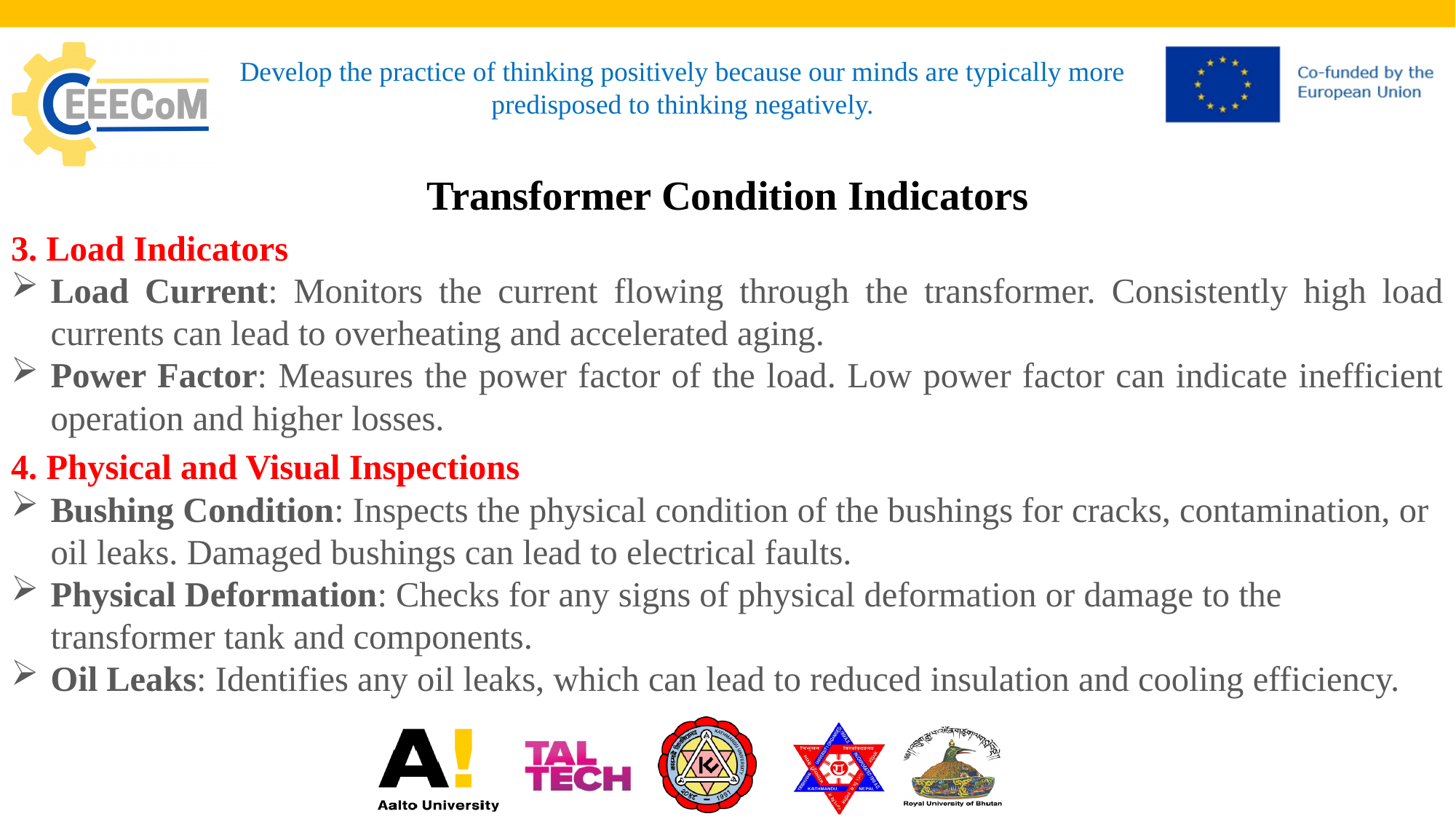

# Develop the practice of thinking positively because our minds are typically more predisposed to thinking negatively.
Transformer Condition Indicators
3. Load Indicators
Load Current: Monitors the current flowing through the transformer. Consistently high load currents can lead to overheating and accelerated aging.
Power Factor: Measures the power factor of the load. Low power factor can indicate inefficient operation and higher losses.
4. Physical and Visual Inspections
Bushing Condition: Inspects the physical condition of the bushings for cracks, contamination, or oil leaks. Damaged bushings can lead to electrical faults.
Physical Deformation: Checks for any signs of physical deformation or damage to the transformer tank and components.
Oil Leaks: Identifies any oil leaks, which can lead to reduced insulation and cooling efficiency.